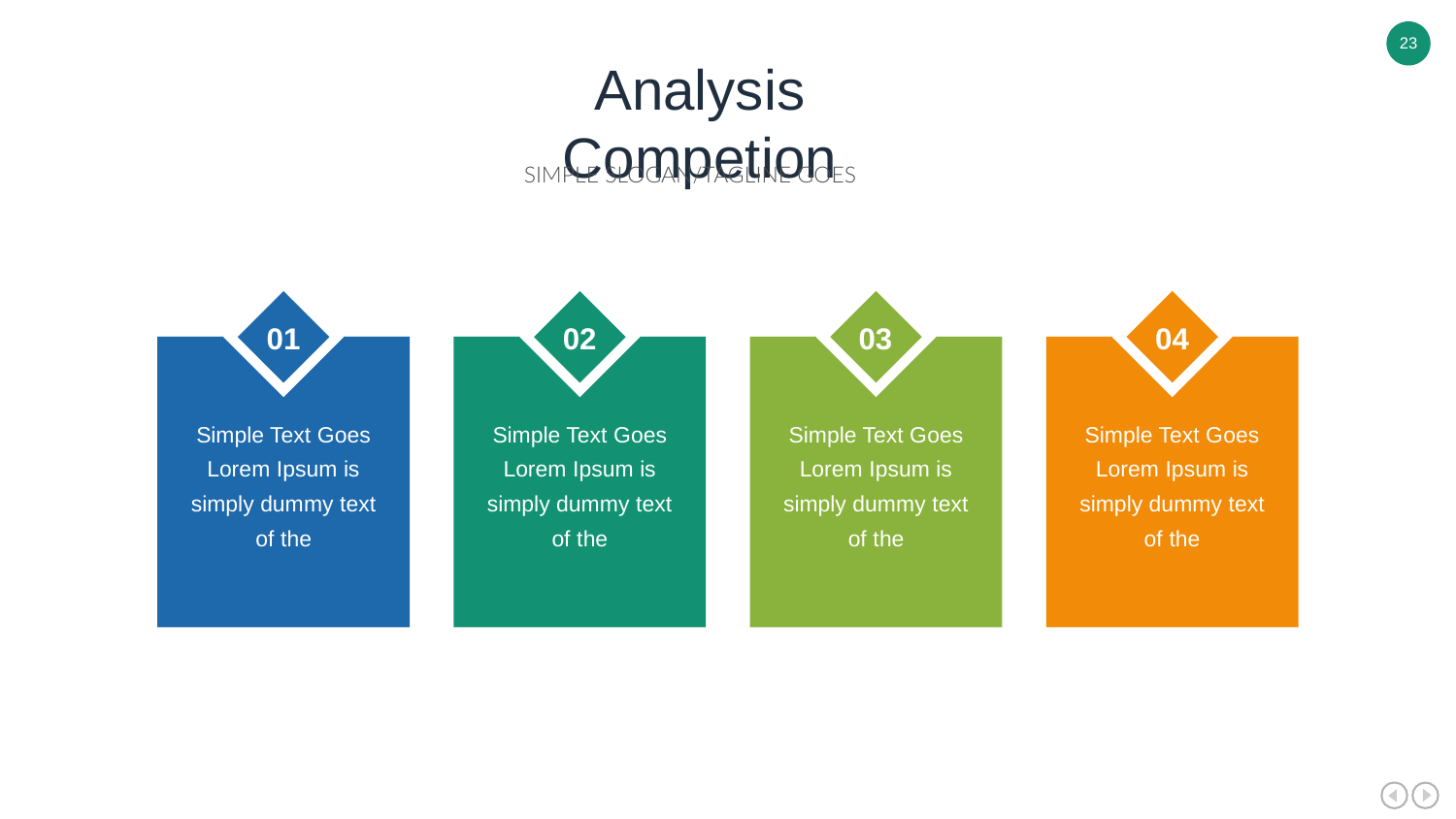

Analysis Competion
SIMPLE SLOGAN/TAGLINE GOES

01
02
03
04

Simple Text Goes Lorem Ipsum is simply dummy text of the

Simple Text Goes Lorem Ipsum is simply dummy text of the

Simple Text Goes Lorem Ipsum is simply dummy text of the

Simple Text Goes Lorem Ipsum is simply dummy text of the